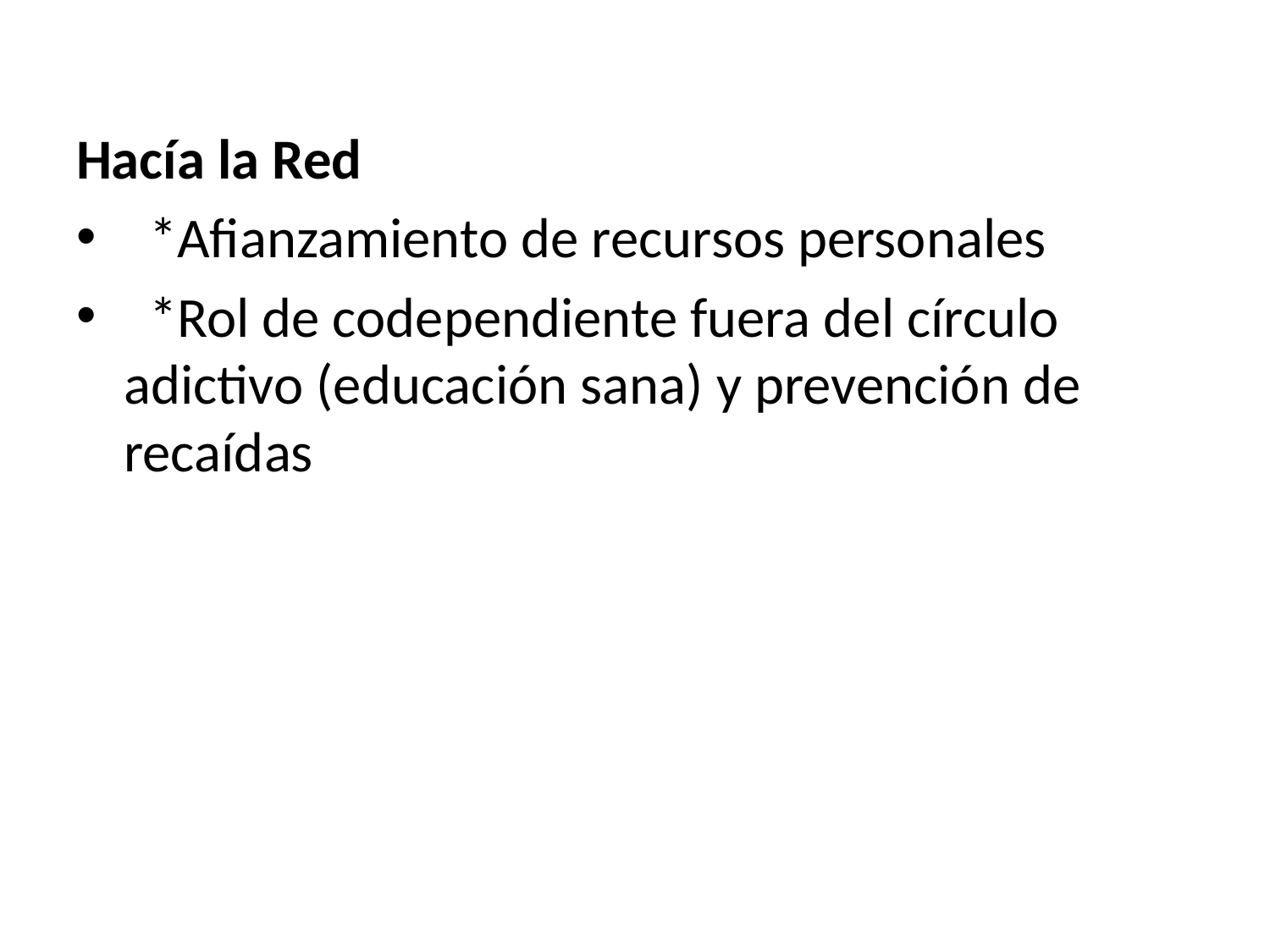

Hacía la Red
  *Afianzamiento de recursos personales
  *Rol de codependiente fuera del círculo adictivo (educación sana) y prevención de recaídas